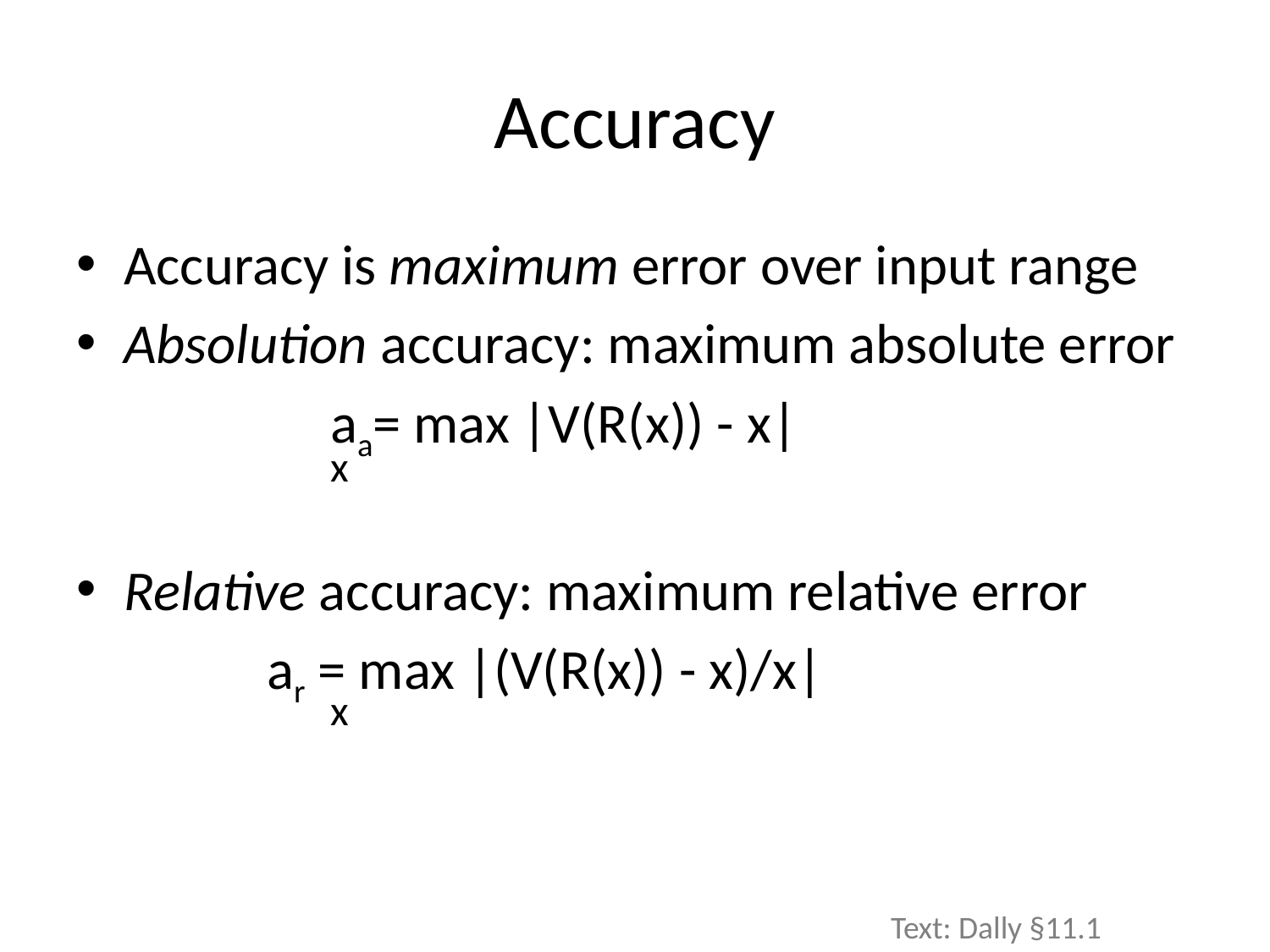

# Accuracy
Accuracy is maximum error over input range
Absolution accuracy: maximum absolute error
		aa= max |V(R(x)) - x|

Relative accuracy: maximum relative error
	ar = max |(V(R(x)) - x)/x|

x
x
Text: Dally §11.1